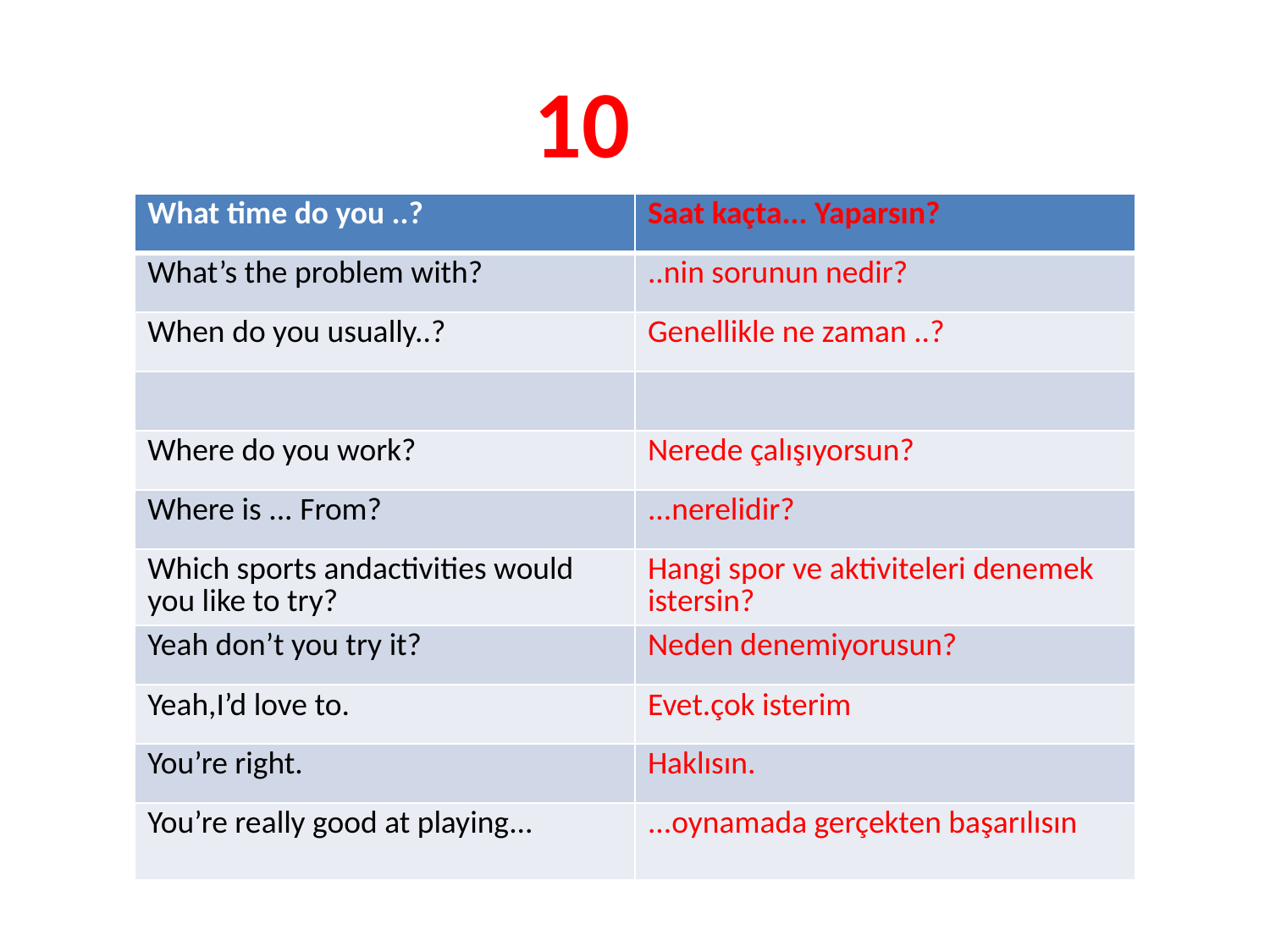

10
| What time do you ..? | Saat kaçta... Yaparsın? |
| --- | --- |
| What’s the problem with? | ..nin sorunun nedir? |
| When do you usually..? | Genellikle ne zaman ..? |
|  |  |
| Where do you work? | Nerede çalışıyorsun? |
| Where is ... From? | ...nerelidir? |
| Which sports andactivities would you like to try? | Hangi spor ve aktiviteleri denemek istersin? |
| Yeah don’t you try it? | Neden denemiyorusun? |
| Yeah,I’d love to. | Evet.çok isterim |
| You’re right. | Haklısın. |
| You’re really good at playing... | ...oynamada gerçekten başarılısın |